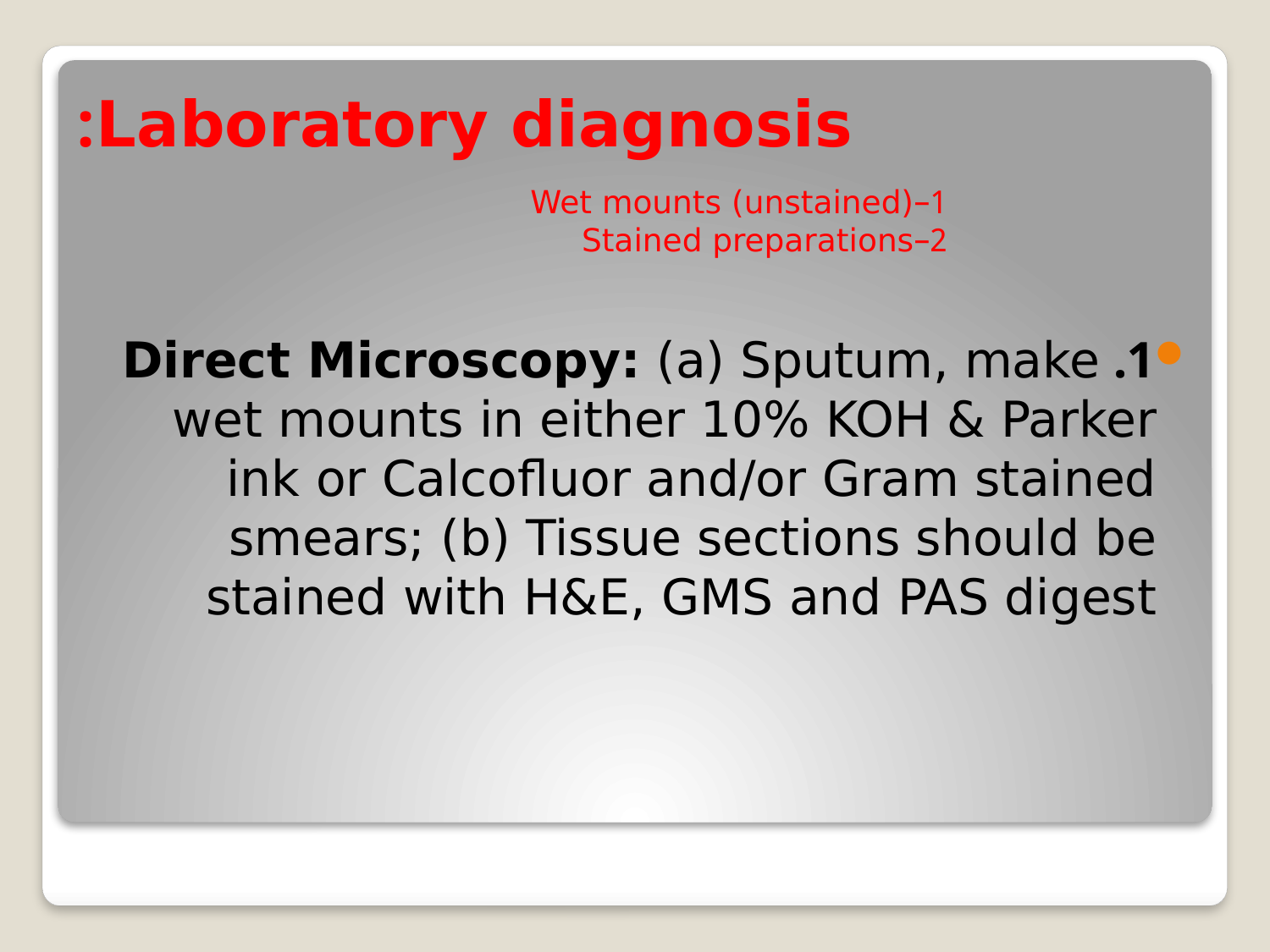

# Laboratory diagnosis:
1–Wet mounts (unstained)
2–Stained preparations
1. Direct Microscopy: (a) Sputum, make wet mounts in either 10% KOH & Parker ink or Calcofluor and/or Gram stained smears; (b) Tissue sections should be stained with H&E, GMS and PAS digest